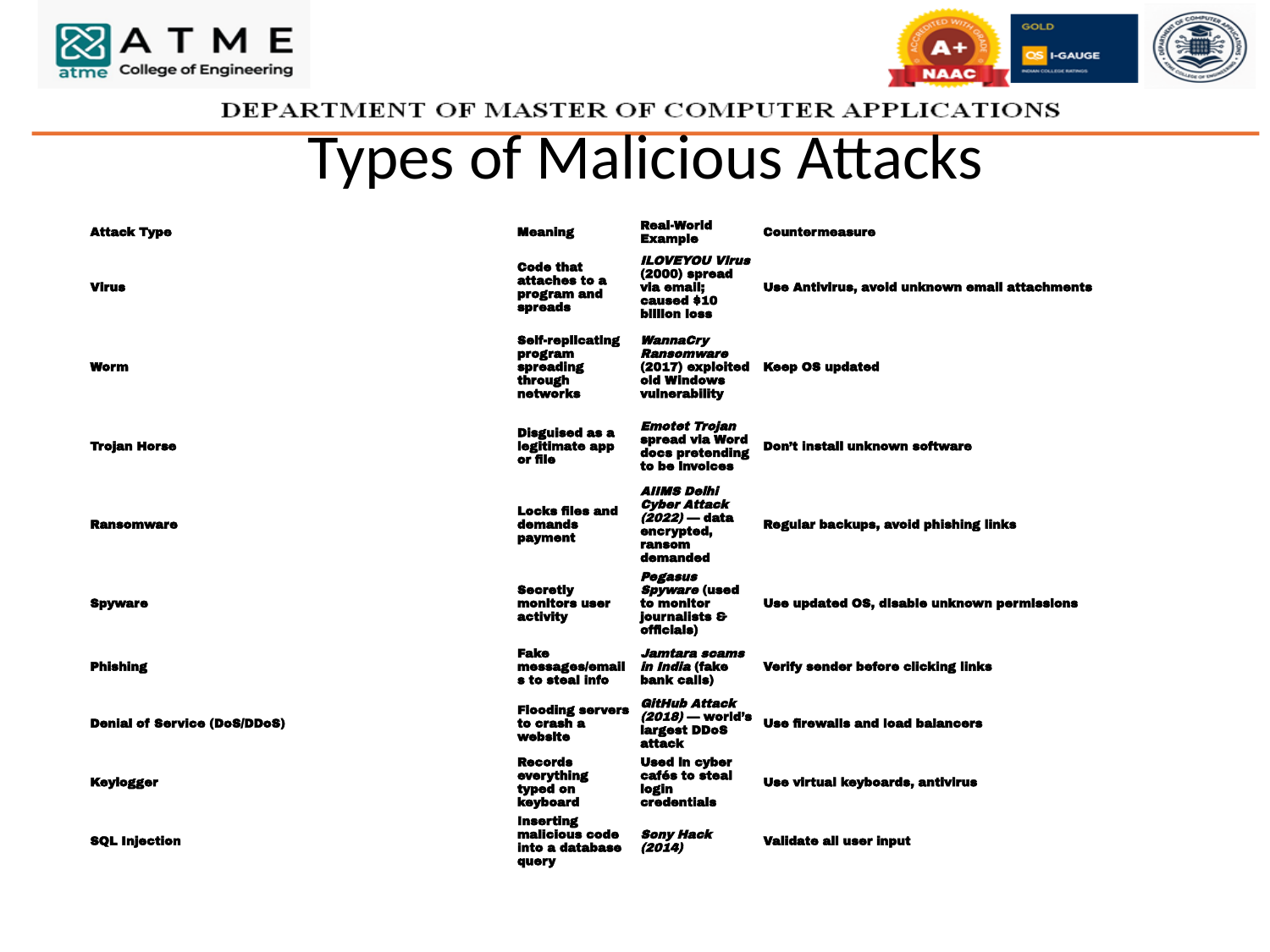

# Types of Malicious Attacks
| Attack Type | Meaning | Real-World Example | Countermeasure |
| --- | --- | --- | --- |
| Virus | Code that attaches to a program and spreads | ILOVEYOU Virus (2000) spread via email; caused $10 billion loss | Use Antivirus, avoid unknown email attachments |
| Worm | Self-replicating program spreading through networks | WannaCry Ransomware (2017) exploited old Windows vulnerability | Keep OS updated |
| Trojan Horse | Disguised as a legitimate app or file | Emotet Trojan spread via Word docs pretending to be invoices | Don’t install unknown software |
| Ransomware | Locks files and demands payment | AIIMS Delhi Cyber Attack (2022) — data encrypted, ransom demanded | Regular backups, avoid phishing links |
| Spyware | Secretly monitors user activity | Pegasus Spyware (used to monitor journalists & officials) | Use updated OS, disable unknown permissions |
| Phishing | Fake messages/emails to steal info | Jamtara scams in India (fake bank calls) | Verify sender before clicking links |
| Denial of Service (DoS/DDoS) | Flooding servers to crash a website | GitHub Attack (2018) — world’s largest DDoS attack | Use firewalls and load balancers |
| Keylogger | Records everything typed on keyboard | Used in cyber cafés to steal login credentials | Use virtual keyboards, antivirus |
| SQL Injection | Inserting malicious code into a database query | Sony Hack (2014) | Validate all user input |